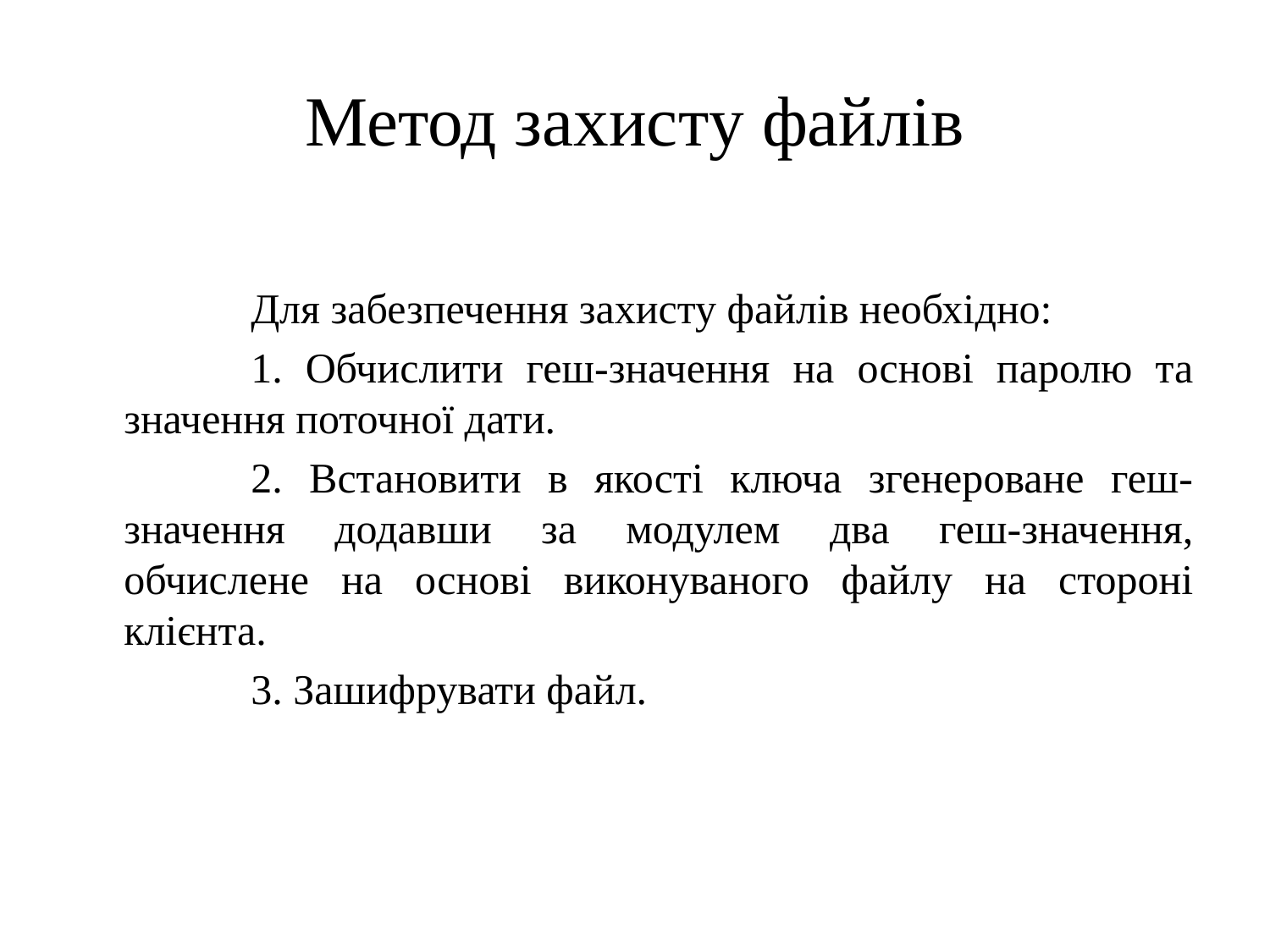

# Метод захисту файлів
		Для забезпечення захисту файлів необхідно:
		1. Обчислити геш-значення на основі паролю та значення поточної дати.
		2. Встановити в якості ключа згенероване геш-значення додавши за модулем два геш-значення, обчислене на основі виконуваного файлу на стороні клієнта.
		3. Зашифрувати файл.